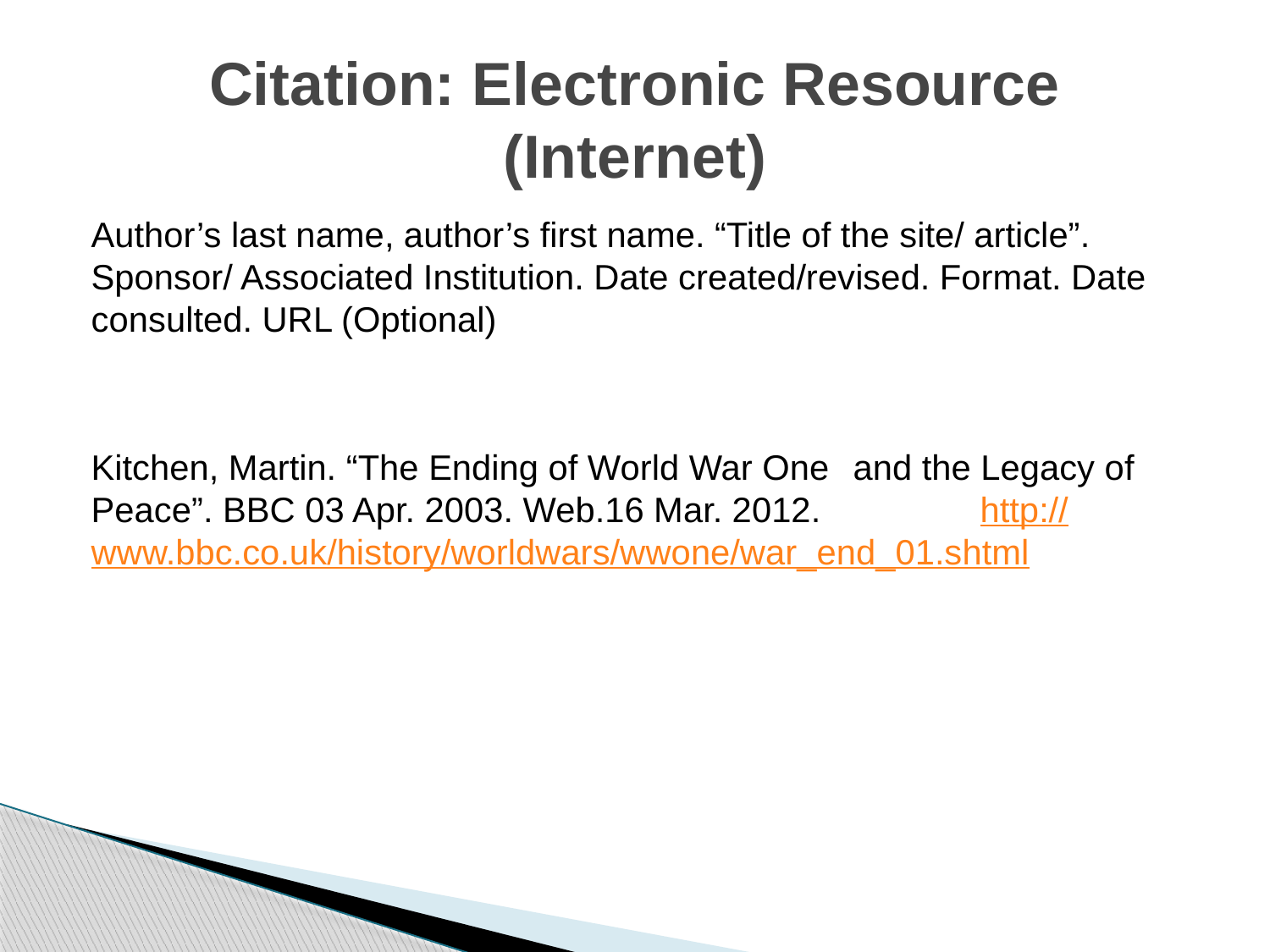

# Citation: Electronic Resource (Internet)
Author’s last name, author’s first name. “Title of the site/ article”. Sponsor/ Associated Institution. Date created/revised. Format. Date consulted. URL (Optional)

Kitchen, Martin. “The Ending of World War One 	and the Legacy of Peace”. BBC 03 Apr. 2003. Web.16 Mar. 2012. 		http://www.bbc.co.uk/history/worldwars/ww	one/war_end_01.shtml